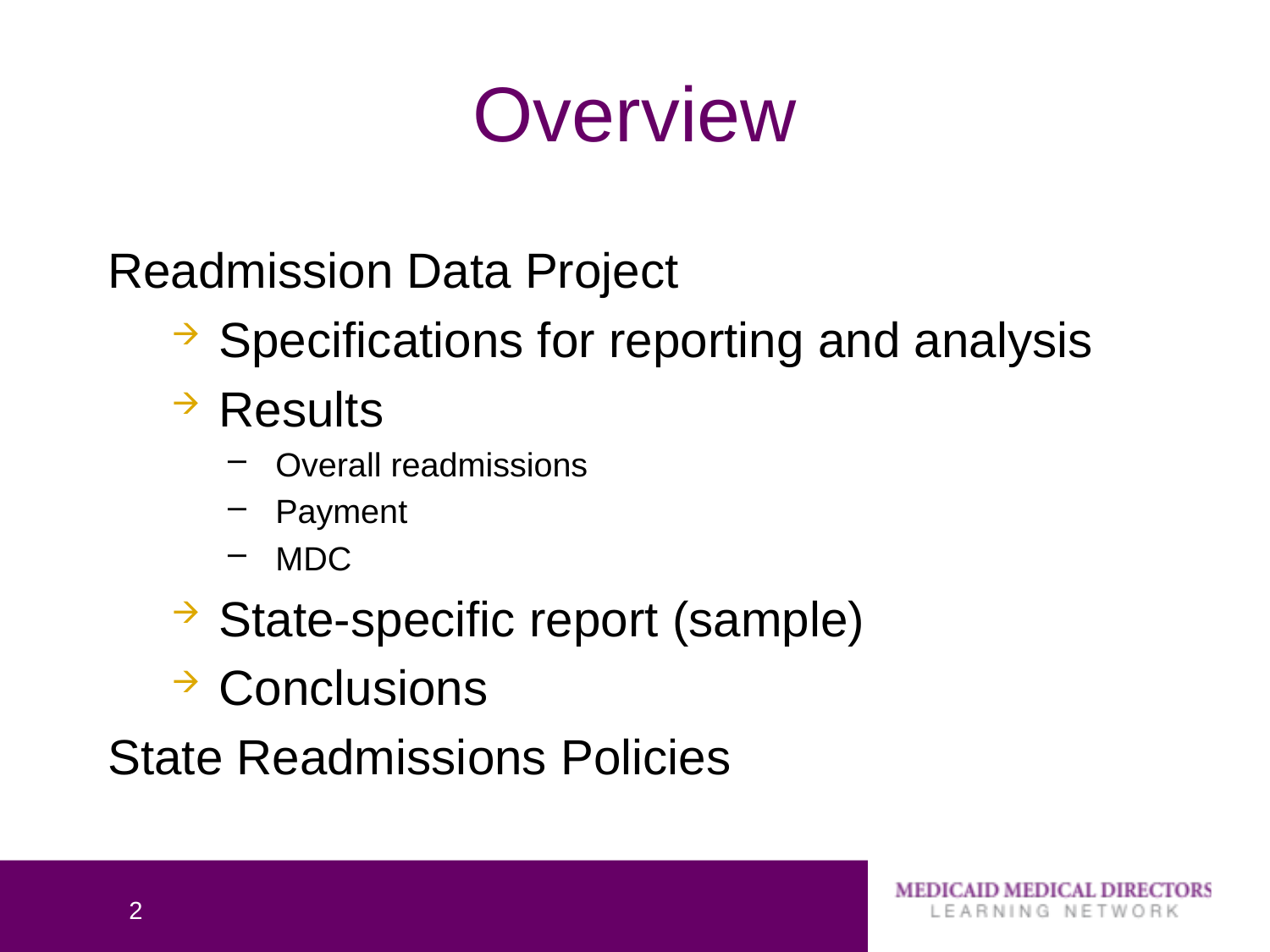

# Overview
Readmission Data Project
Specifications for reporting and analysis
Results
Overall readmissions
Payment
MDC
State-specific report (sample)
Conclusions
State Readmissions Policies

2